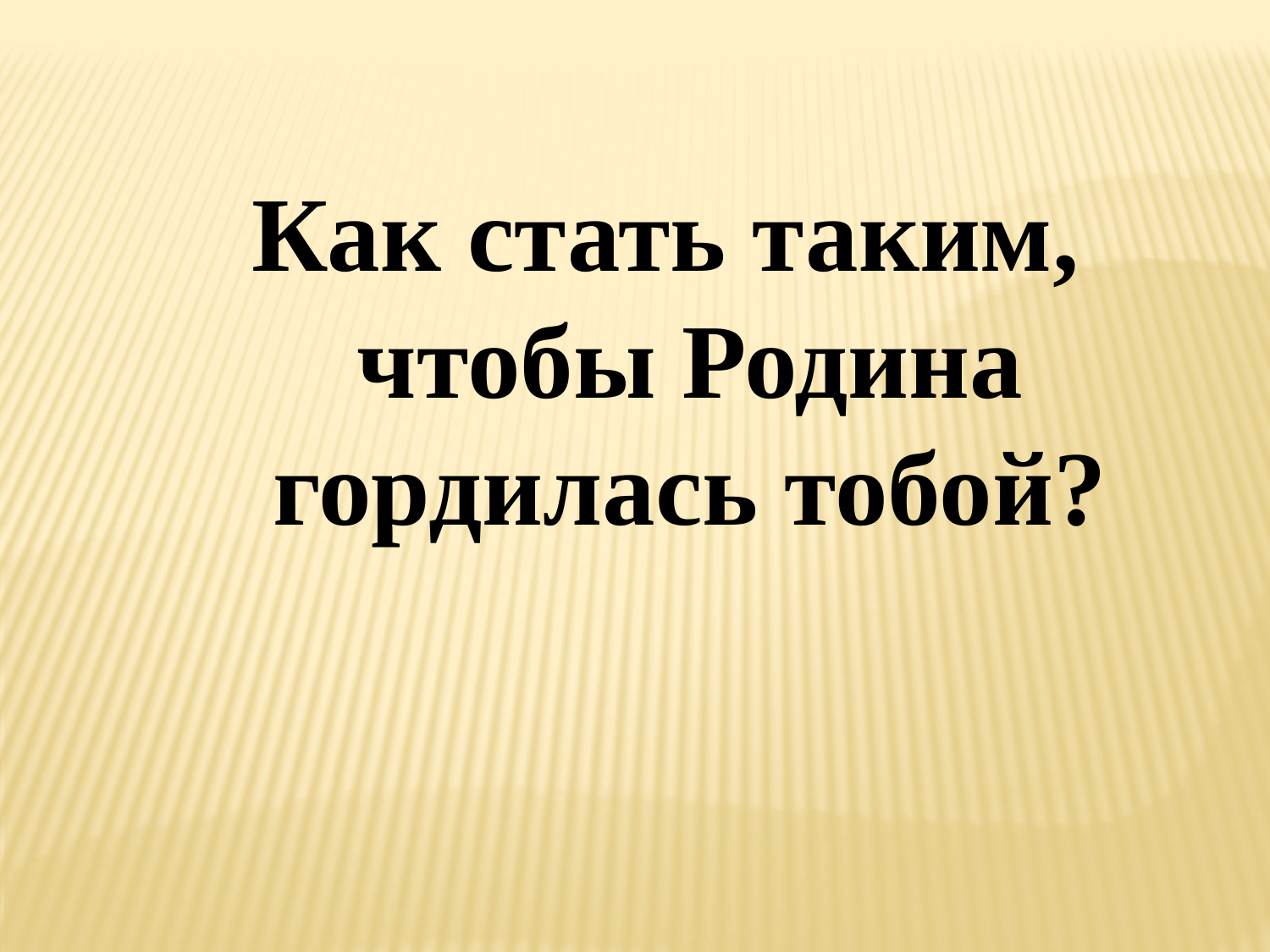

Как стать таким, чтобы Родина гордилась тобой?